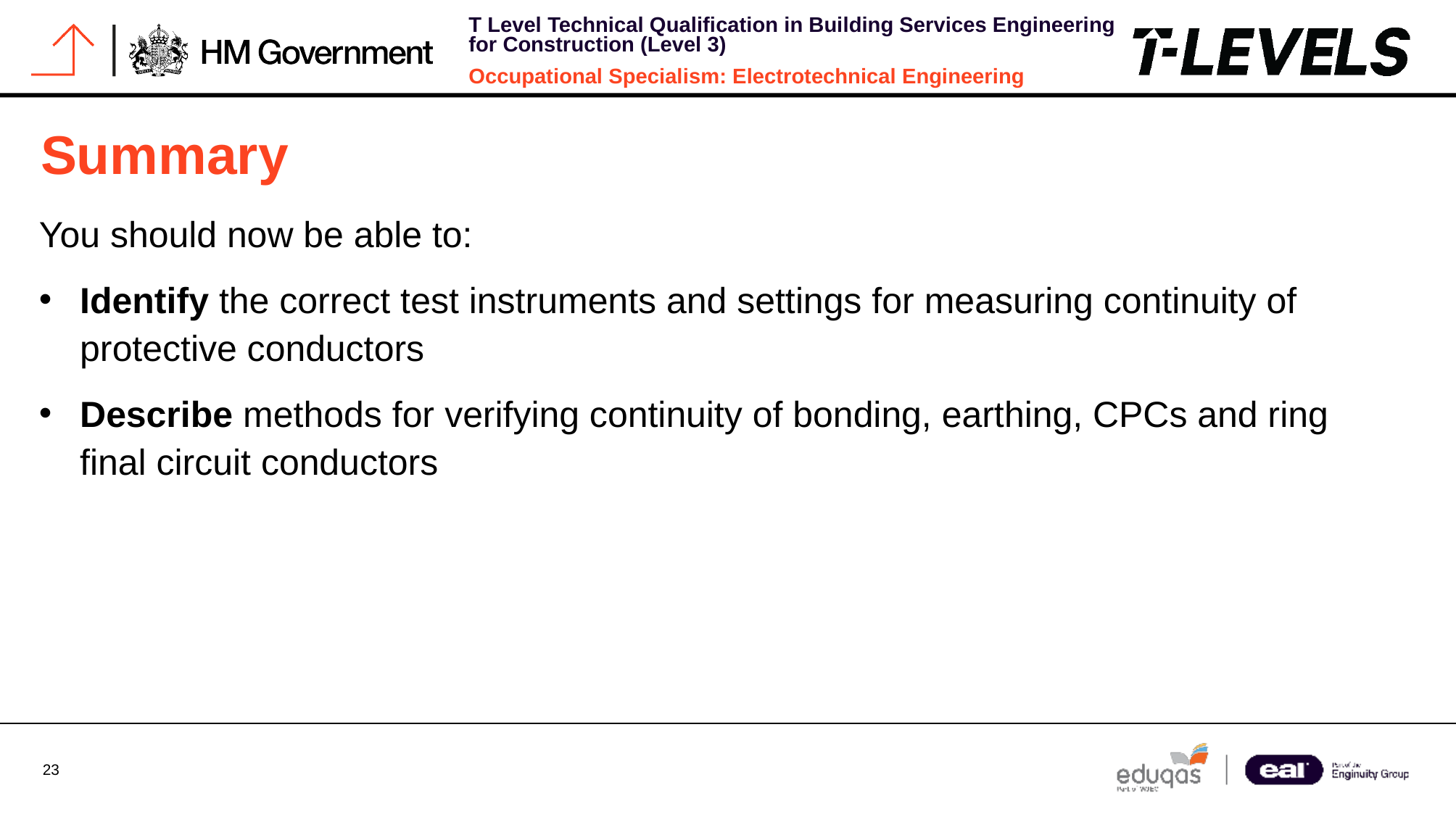

# Summary
You should now be able to:
Identify the correct test instruments and settings for measuring continuity of protective conductors
Describe methods for verifying continuity of bonding, earthing, CPCs and ring final circuit conductors